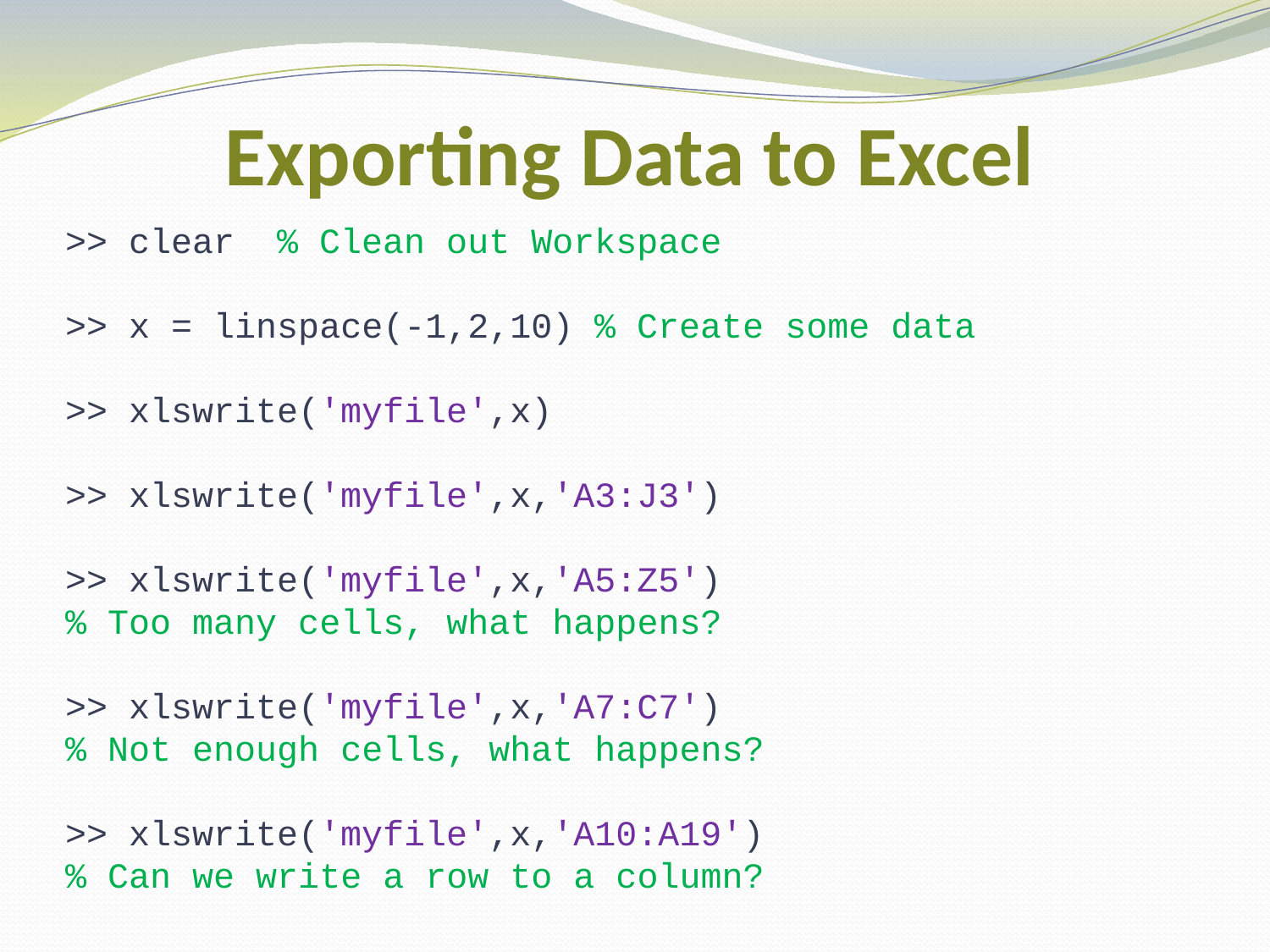

Exporting Data to Excel
>> clear  % Clean out Workspace

>> x = linspace(-1,2,10) % Create some data

>> xlswrite('myfile',x)

>> xlswrite('myfile',x,'A3:J3')

>> xlswrite('myfile',x,'A5:Z5')
% Too many cells, what happens?

>> xlswrite('myfile',x,'A7:C7')
% Not enough cells, what happens?

>> xlswrite('myfile',x,'A10:A19')
% Can we write a row to a column?